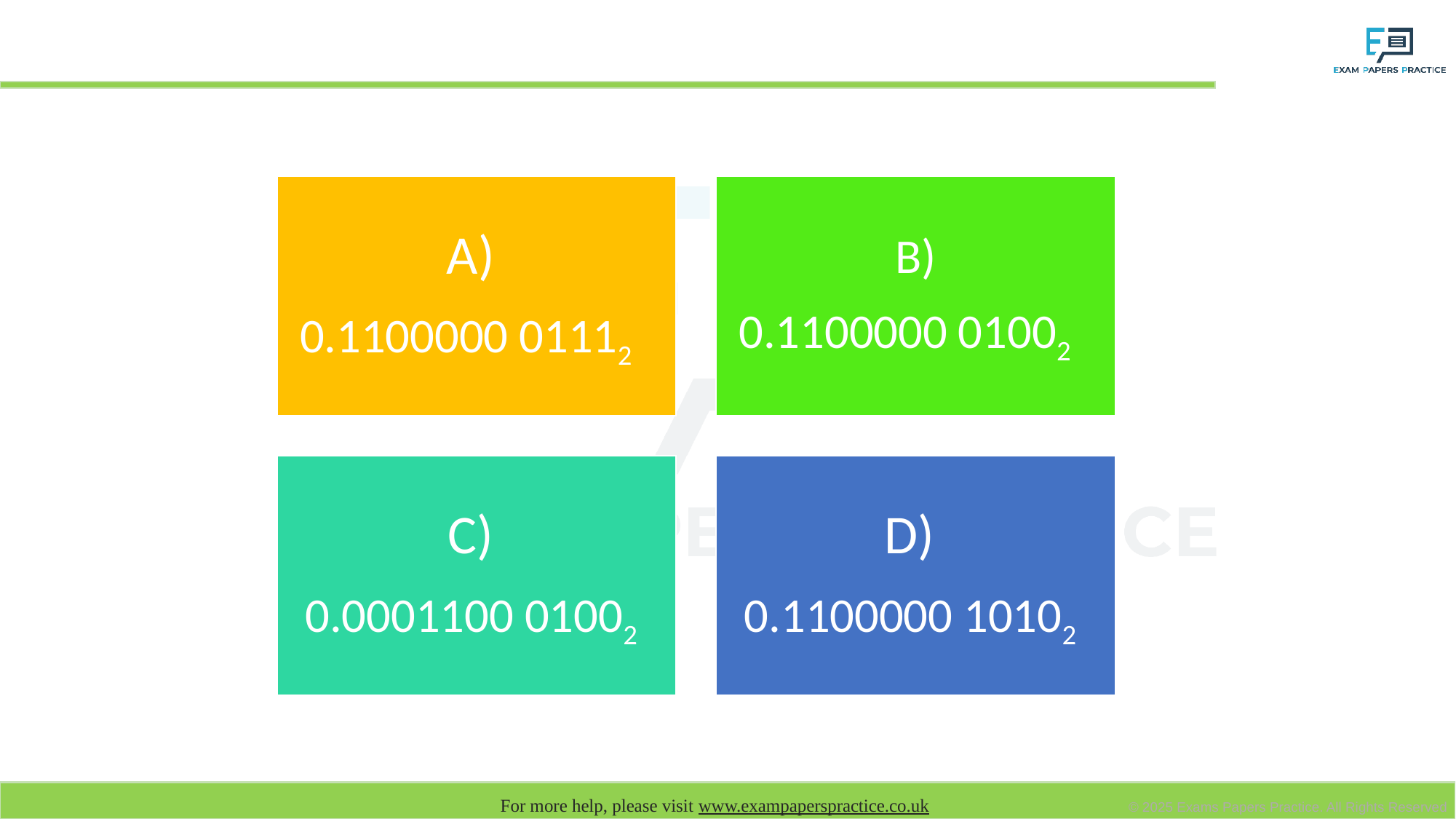

# What is 0.0001100 01112  in normalised floating point?
A)
0.1100000 01112
B)
0.1100000 01002
C)
0.0001100 01002
D)
0.1100000 10102